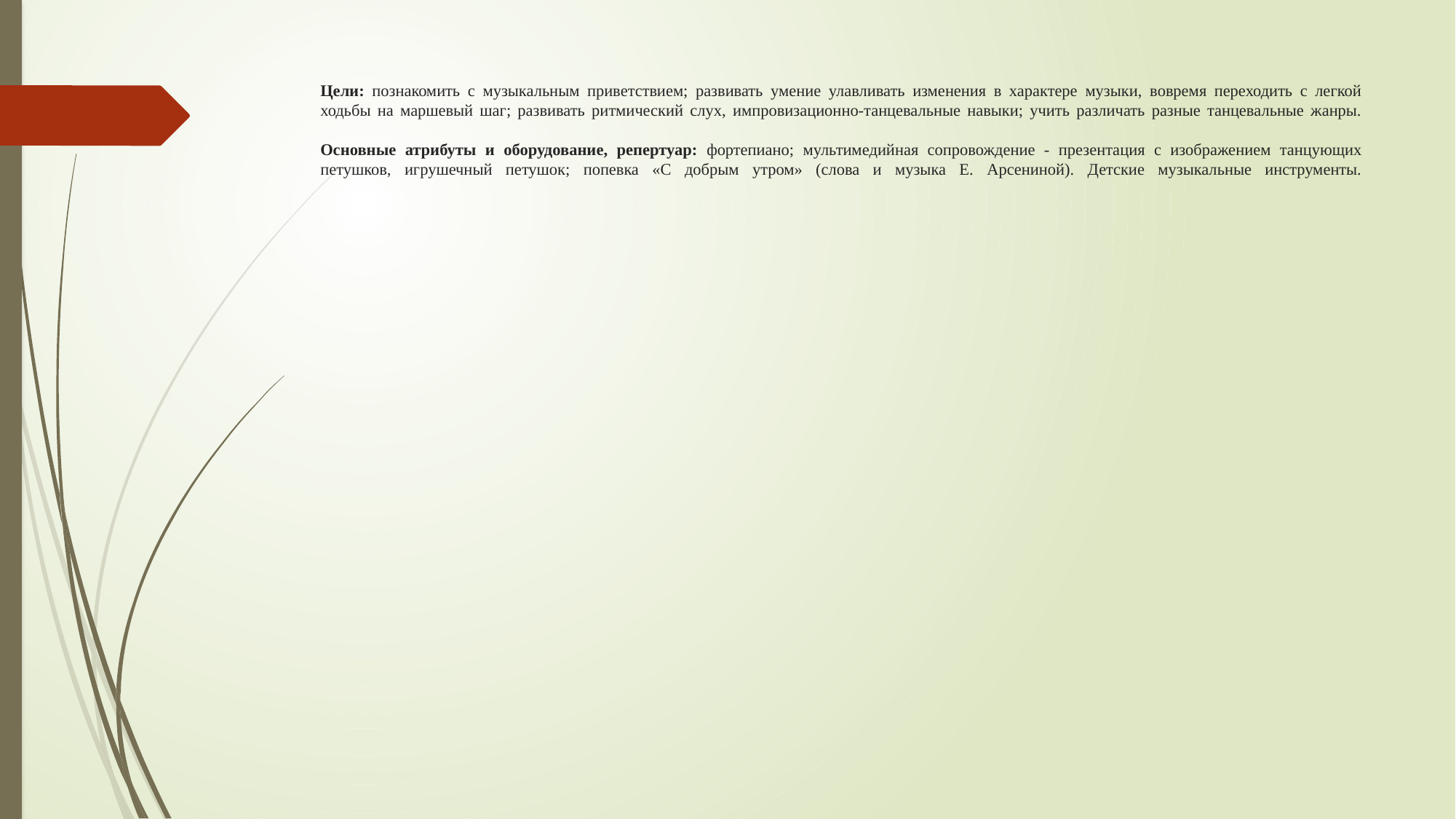

# Цели: познакомить с музыкальным приветствием; развивать умение улавливать изменения в характере музыки, вовремя переходить с легкой ходьбы на маршевый шаг; развивать ритмический слух, импровизационно-танцевальные навыки; учить различать разные танцевальные жанры. Основные атрибуты и оборудование, репертуар: фортепиано; мультимедийная сопровождение - презентация с изображением танцующих петушков, игрушечный петушок; попевка «С добрым утром» (слова и музыка Е. Арсениной). Детские музыкальные инструменты.